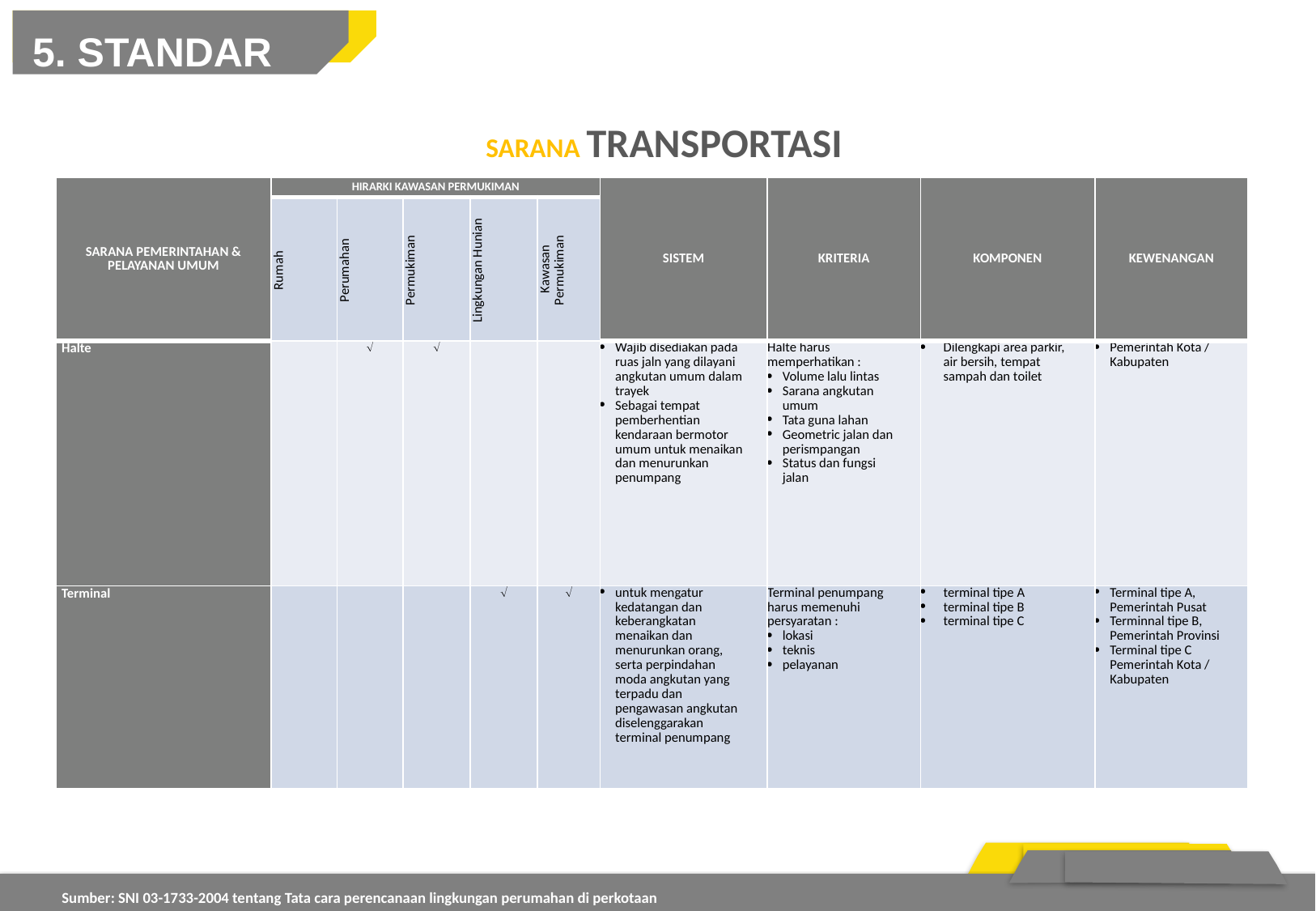

5. STANDAR TEKNIS
SARANA TRANSPORTASI
| SARANA PEMERINTAHAN & PELAYANAN UMUM | HIRARKI KAWASAN PERMUKIMAN |  |  |  |  | SISTEM | KRITERIA | KOMPONEN | KEWENANGAN |
| --- | --- | --- | --- | --- | --- | --- | --- | --- | --- |
|  | Rumah | Perumahan | Permukiman | Lingkungan Hunian | Kawasan Permukiman |  |  |  |  |
| Halte |  | √ | √ |  |  | Wajib disediakan pada ruas jaln yang dilayani angkutan umum dalam trayek Sebagai tempat pemberhentian kendaraan bermotor umum untuk menaikan dan menurunkan penumpang | Halte harus memperhatikan : Volume lalu lintas Sarana angkutan umum Tata guna lahan Geometric jalan dan perismpangan Status dan fungsi jalan | Dilengkapi area parkir, air bersih, tempat sampah dan toilet | Pemerintah Kota / Kabupaten |
| Terminal |  |  |  | √ | √ | untuk mengatur kedatangan dan keberangkatan menaikan dan menurunkan orang, serta perpindahan moda angkutan yang terpadu dan pengawasan angkutan diselenggarakan terminal penumpang | Terminal penumpang harus memenuhi persyaratan : lokasi teknis pelayanan | terminal tipe A terminal tipe B terminal tipe C | Terminal tipe A, Pemerintah Pusat Terminnal tipe B, Pemerintah Provinsi Terminal tipe C Pemerintah Kota / Kabupaten |

2
1

Sumber: SNI 03-1733-2004 tentang Tata cara perencanaan lingkungan perumahan di perkotaan